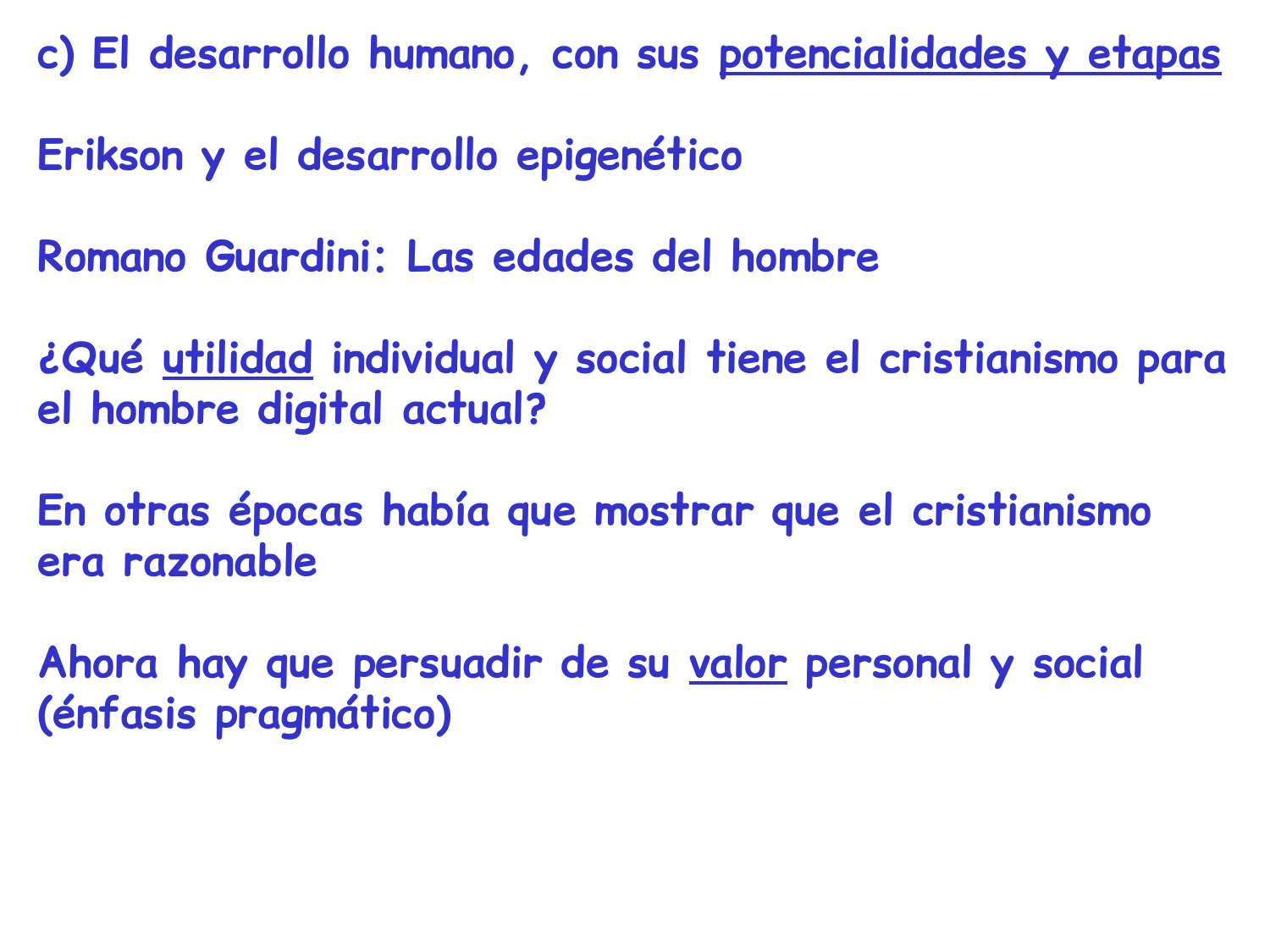

c) El desarrollo humano, con sus potencialidades y etapas

Erikson y el desarrollo epigenético

Romano Guardini: Las edades del hombre

¿Qué utilidad individual y social tiene el cristianismo para el hombre digital actual?

En otras épocas había que mostrar que el cristianismo era razonable

Ahora hay que persuadir de su valor personal y social (énfasis pragmático)